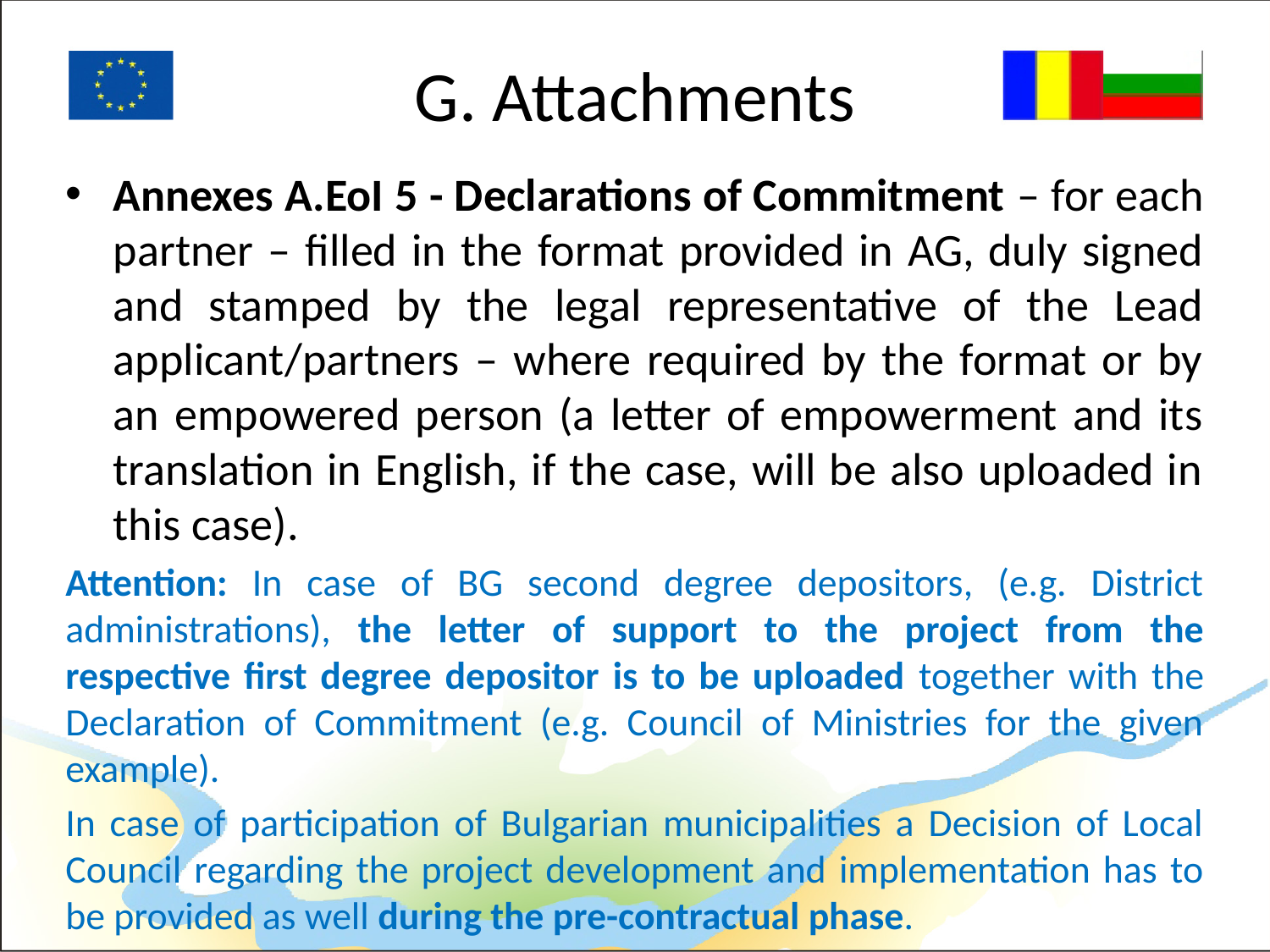

# G. Attachments
Annexes A.EoI 5 - Declarations of Commitment – for each partner – filled in the format provided in AG, duly signed and stamped by the legal representative of the Lead applicant/partners – where required by the format or by an empowered person (a letter of empowerment and its translation in English, if the case, will be also uploaded in this case).
Attention: In case of BG second degree depositors, (e.g. District administrations), the letter of support to the project from the respective first degree depositor is to be uploaded together with the Declaration of Commitment (e.g. Council of Ministries for the given example).
In case of participation of Bulgarian municipalities a Decision of Local Council regarding the project development and implementation has to be provided as well during the pre-contractual phase.